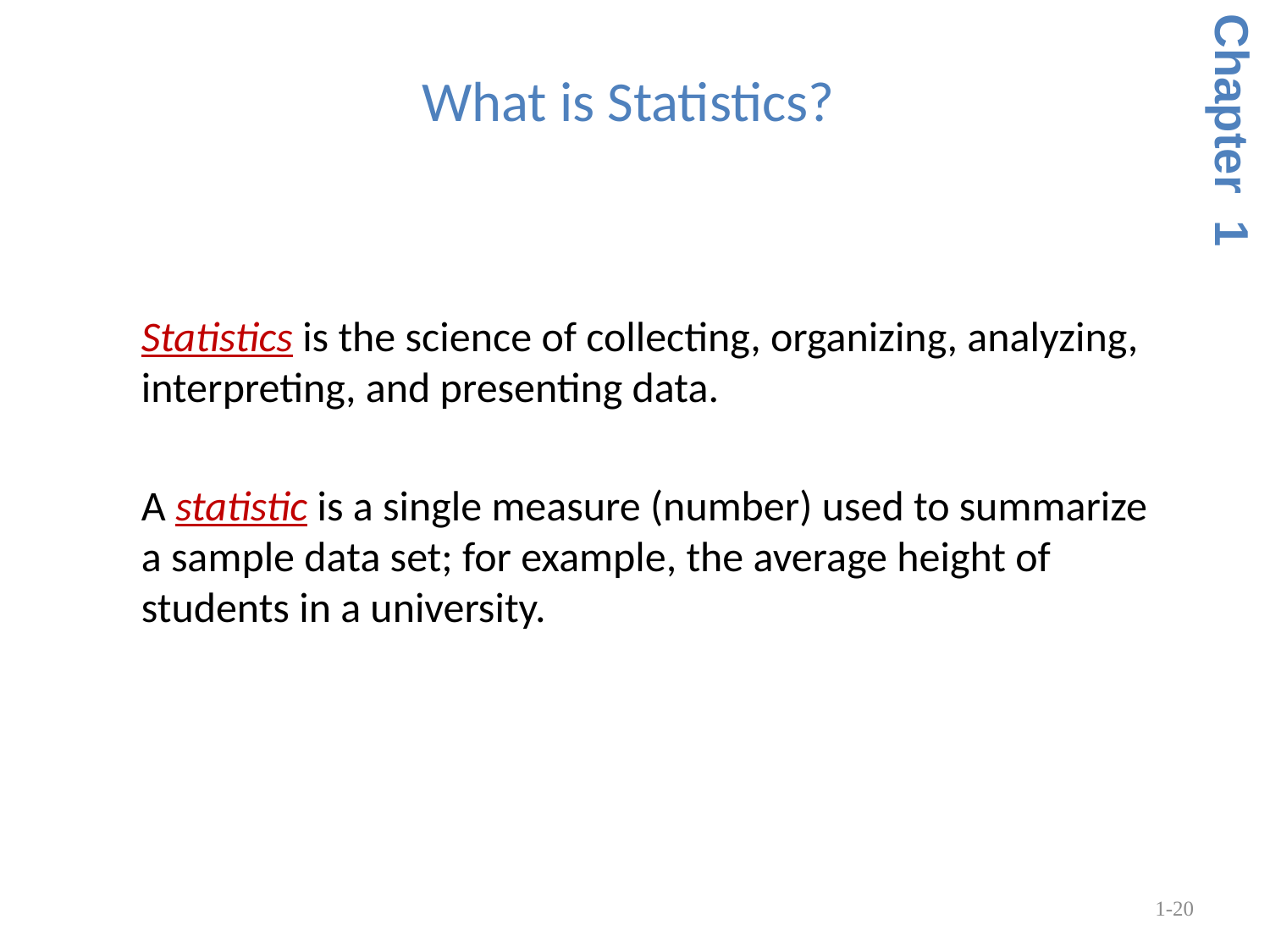

# What is Statistics?
Chapter  1

Statistics is the science of collecting, organizing, analyzing, interpreting, and presenting data.

A statistic is a single measure (number) used to summarize a sample data set; for example, the average height of students in a university.

1-20